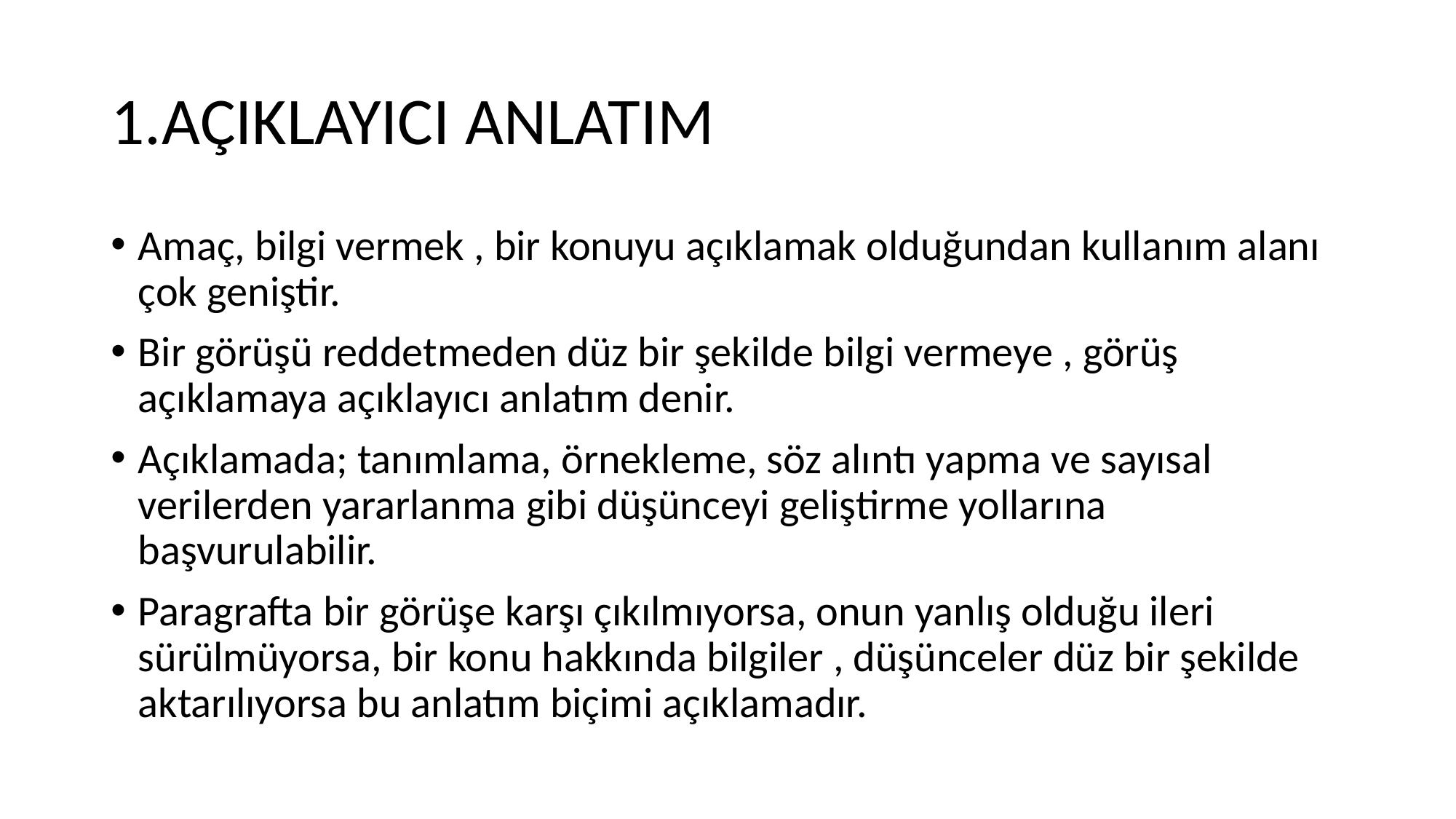

# 1.AÇIKLAYICI ANLATIM
Amaç, bilgi vermek , bir konuyu açıklamak olduğundan kullanım alanı çok geniştir.
Bir görüşü reddetmeden düz bir şekilde bilgi vermeye , görüş açıklamaya açıklayıcı anlatım denir.
Açıklamada; tanımlama, örnekleme, söz alıntı yapma ve sayısal verilerden yararlanma gibi düşünceyi geliştirme yollarına başvurulabilir.
Paragrafta bir görüşe karşı çıkılmıyorsa, onun yanlış olduğu ileri sürülmüyorsa, bir konu hakkında bilgiler , düşünceler düz bir şekilde aktarılıyorsa bu anlatım biçimi açıklamadır.